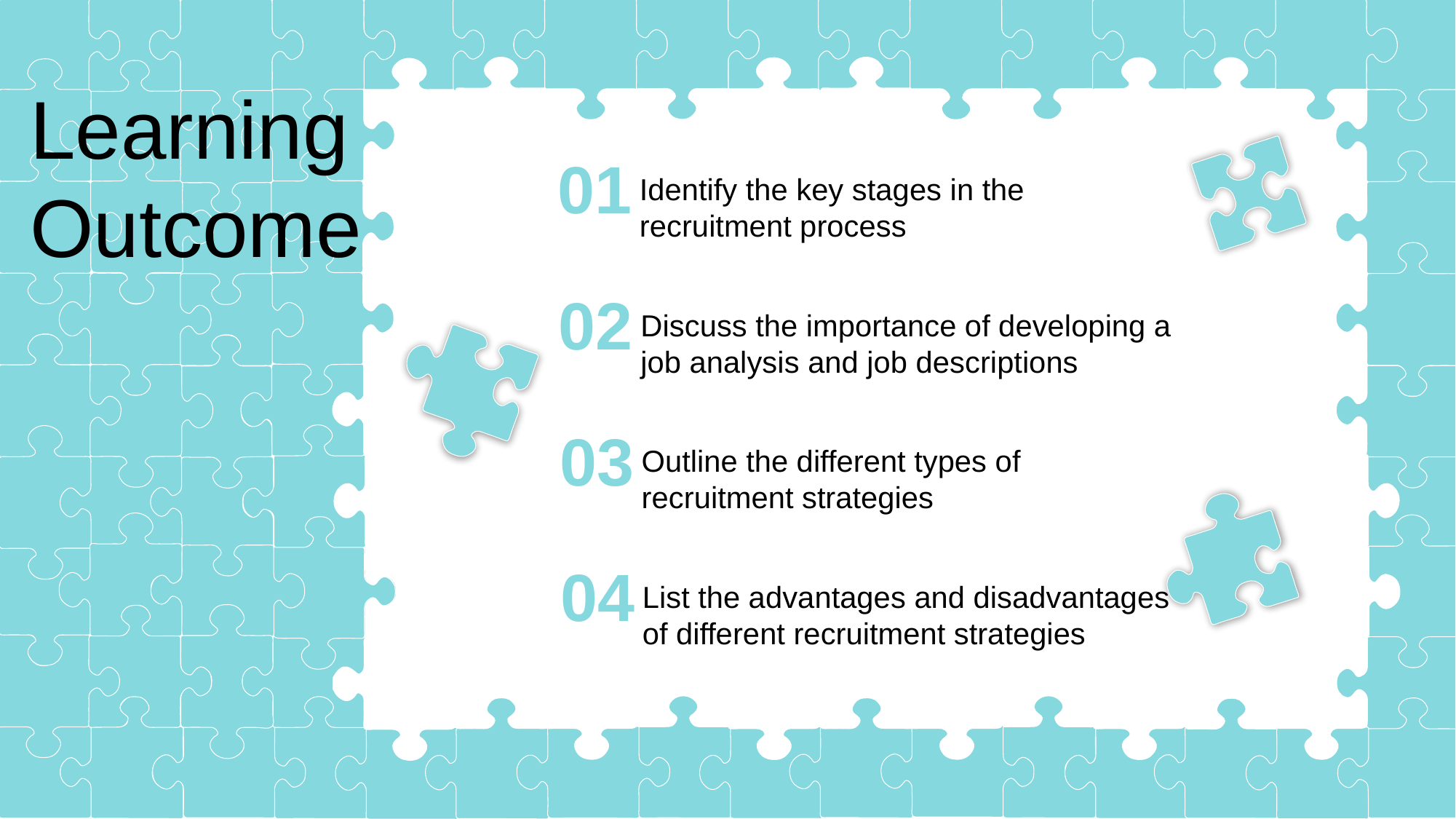

Learning Outcome
01
Identify the key stages in the recruitment process

02
Discuss the importance of developing a job analysis and job descriptions

03
Outline the different types of recruitment strategies

04
List the advantages and disadvantages of different recruitment strategies